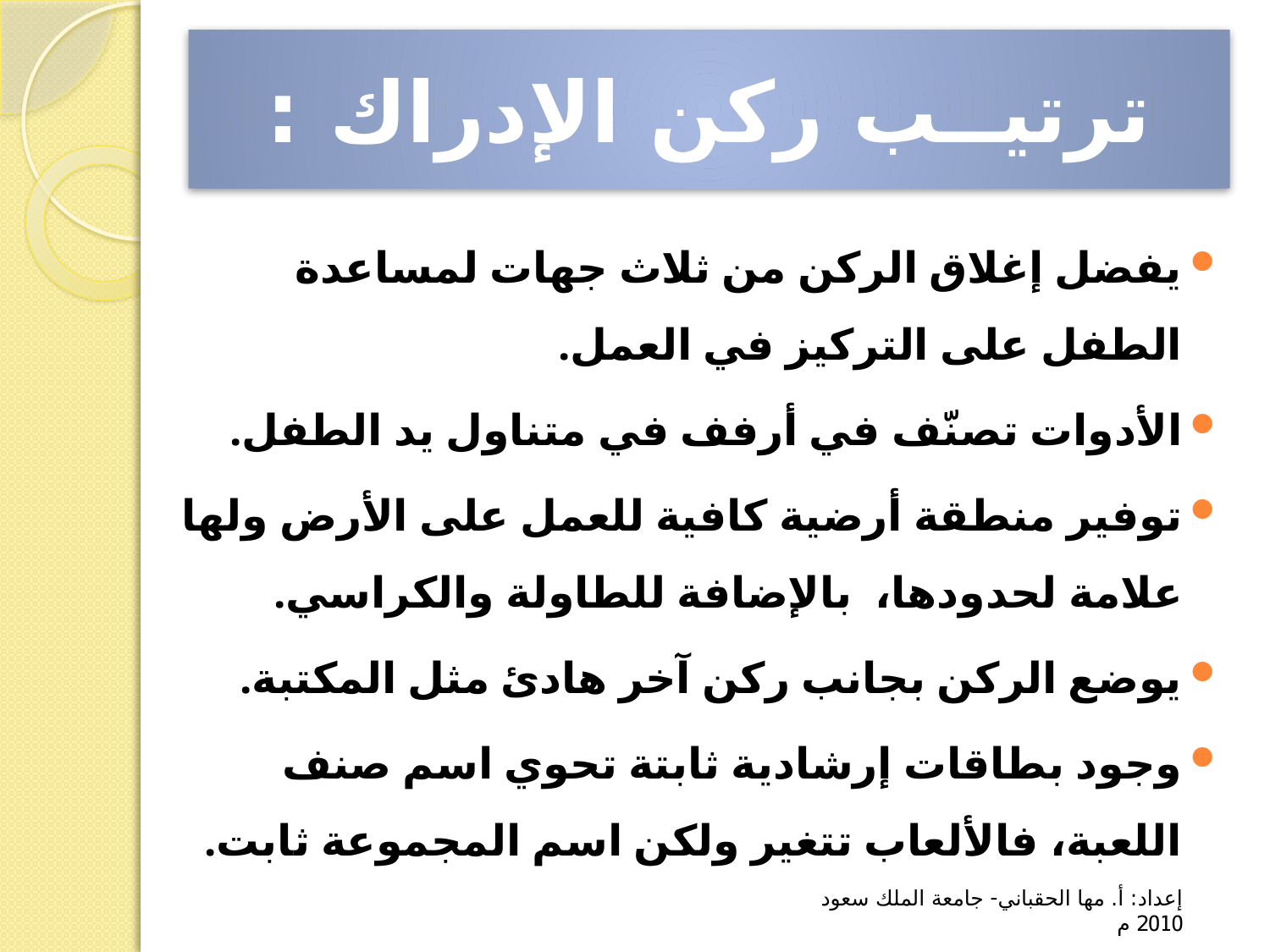

# ترتيــب ركن الإدراك :
يفضل إغلاق الركن من ثلاث جهات لمساعدة الطفل على التركيز في العمل.
الأدوات تصنّف في أرفف في متناول يد الطفل.
توفير منطقة أرضية كافية للعمل على الأرض ولها علامة لحدودها،  بالإضافة للطاولة والكراسي.
يوضع الركن بجانب ركن آخر هادئ مثل المكتبة.
وجود بطاقات إرشادية ثابتة تحوي اسم صنف اللعبة، فالألعاب تتغير ولكن اسم المجموعة ثابت.

إعداد: أ. مها الحقباني- جامعة الملك سعود 2010 م